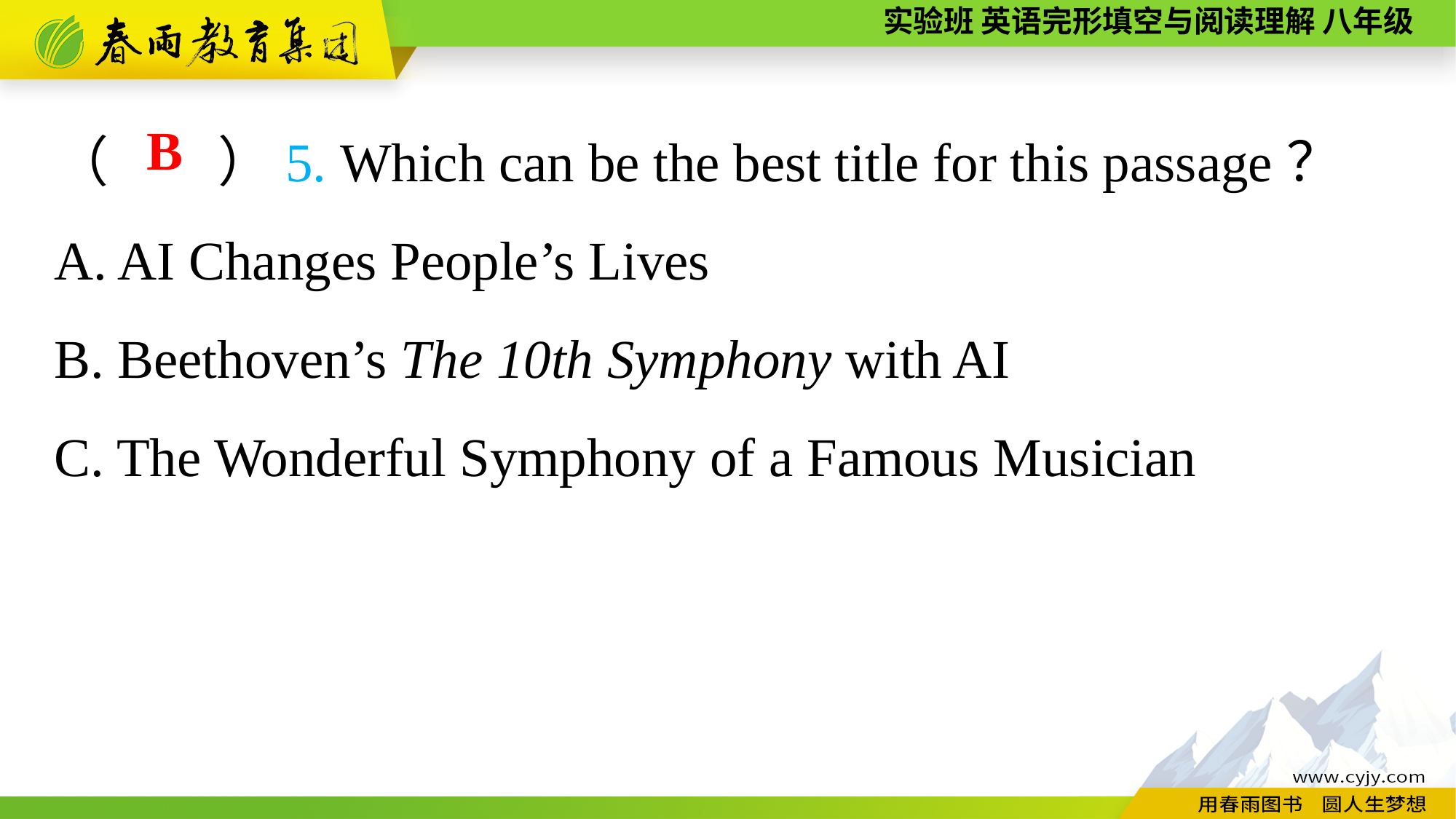

（　　）5. Which can be the best title for this passage？
A. AI Changes People’s Lives
B. Beethoven’s The 10th Symphony with AI
C. The Wonderful Symphony of a Famous Musician
B